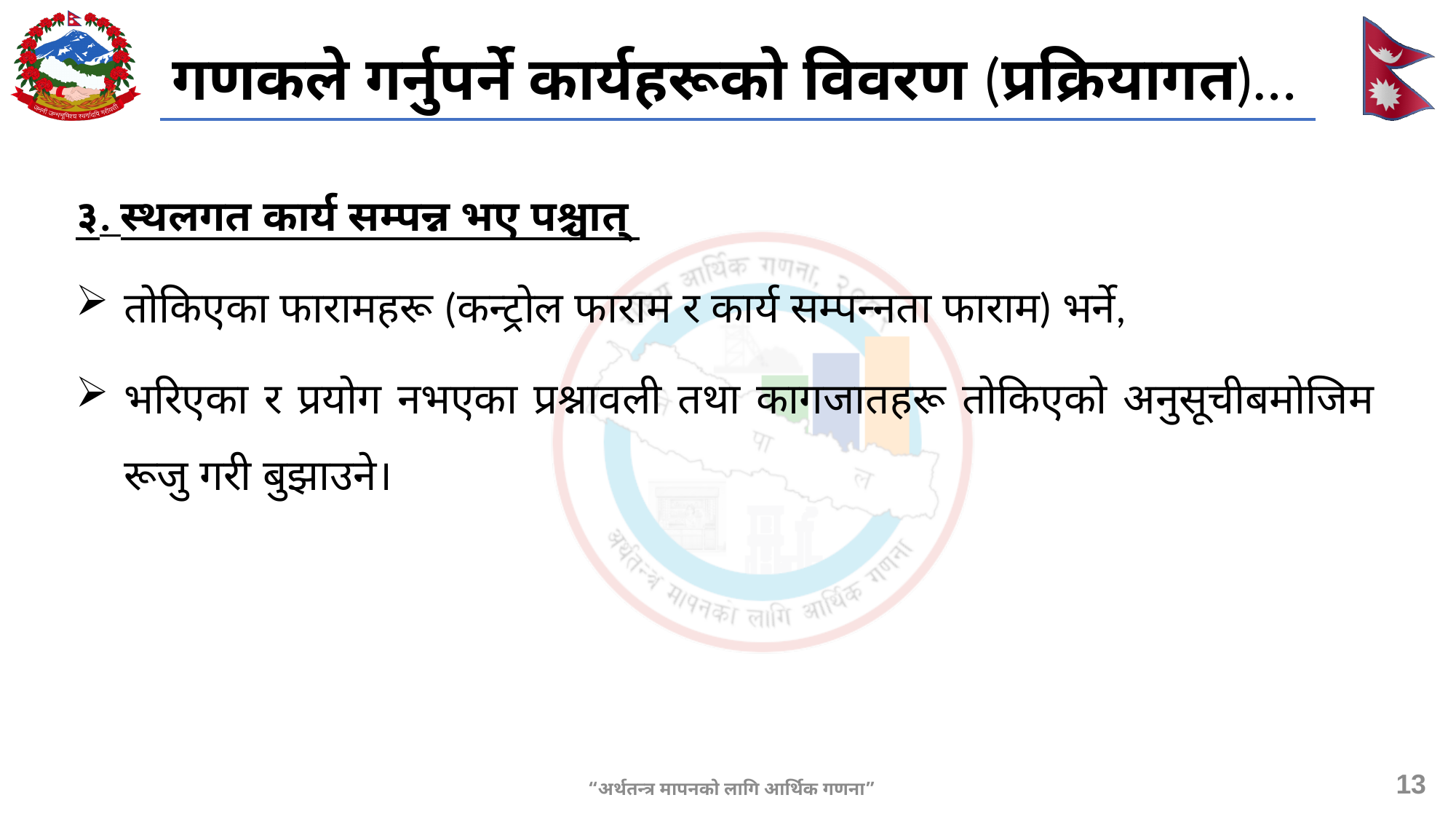

# गणकले गर्नुपर्ने कार्यहरूको विवरण (प्रक्रियागत)…
३. स्थलगत कार्य सम्पन्न भए पश्चात्
तोकिएका फारामहरू (कन्ट्रोल फाराम र कार्य सम्पन्नता फाराम) भर्ने,
भरिएका र प्रयोग नभएका प्रश्नावली तथा कागजातहरू तोकिएको अनुसूचीबमोजिम रूजु गरी बुझाउने।

13
“अर्थतन्त्र मापनको लागि आर्थिक गणना”